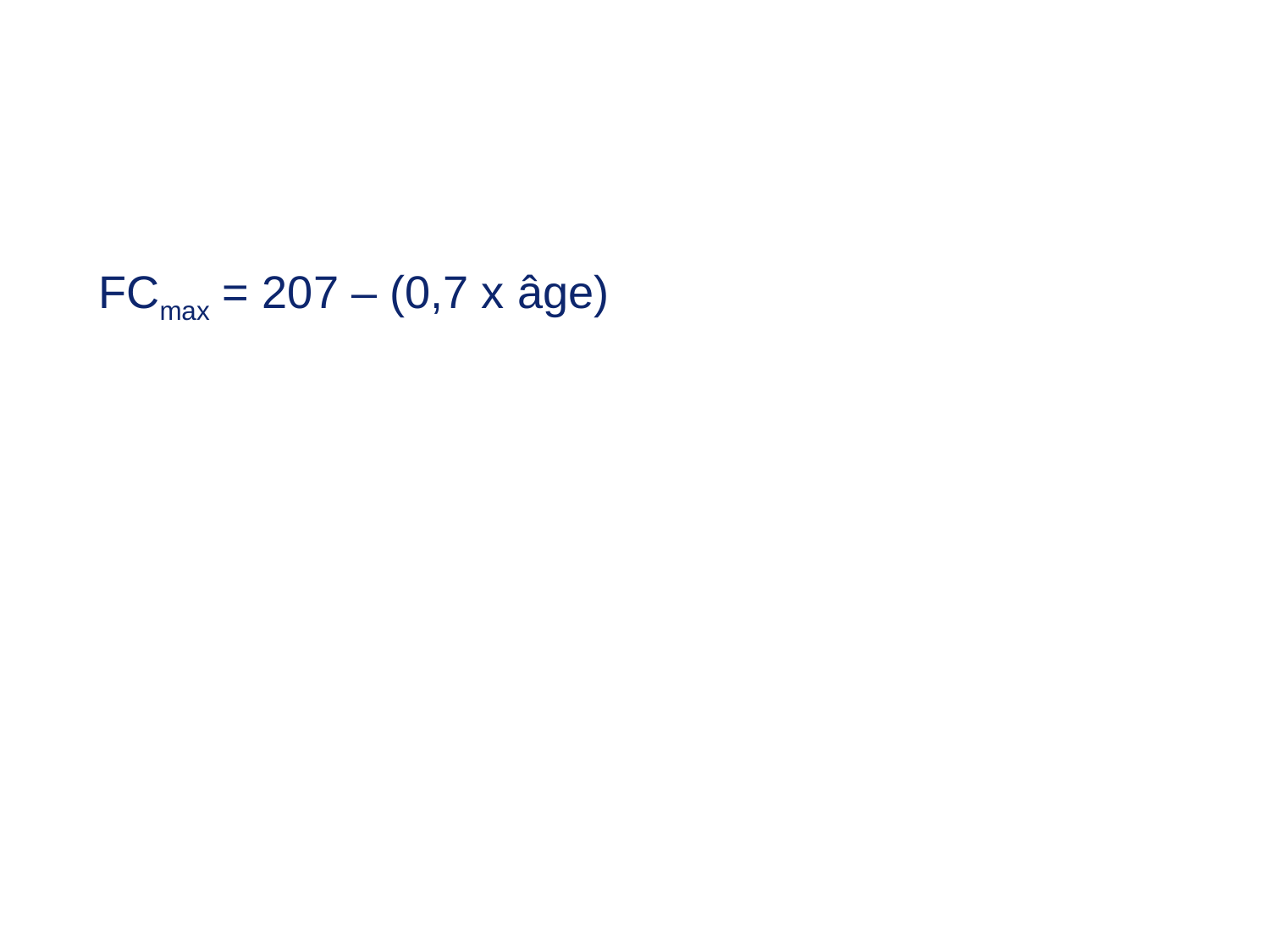

FCmax = 207 – (0,7 x âge)